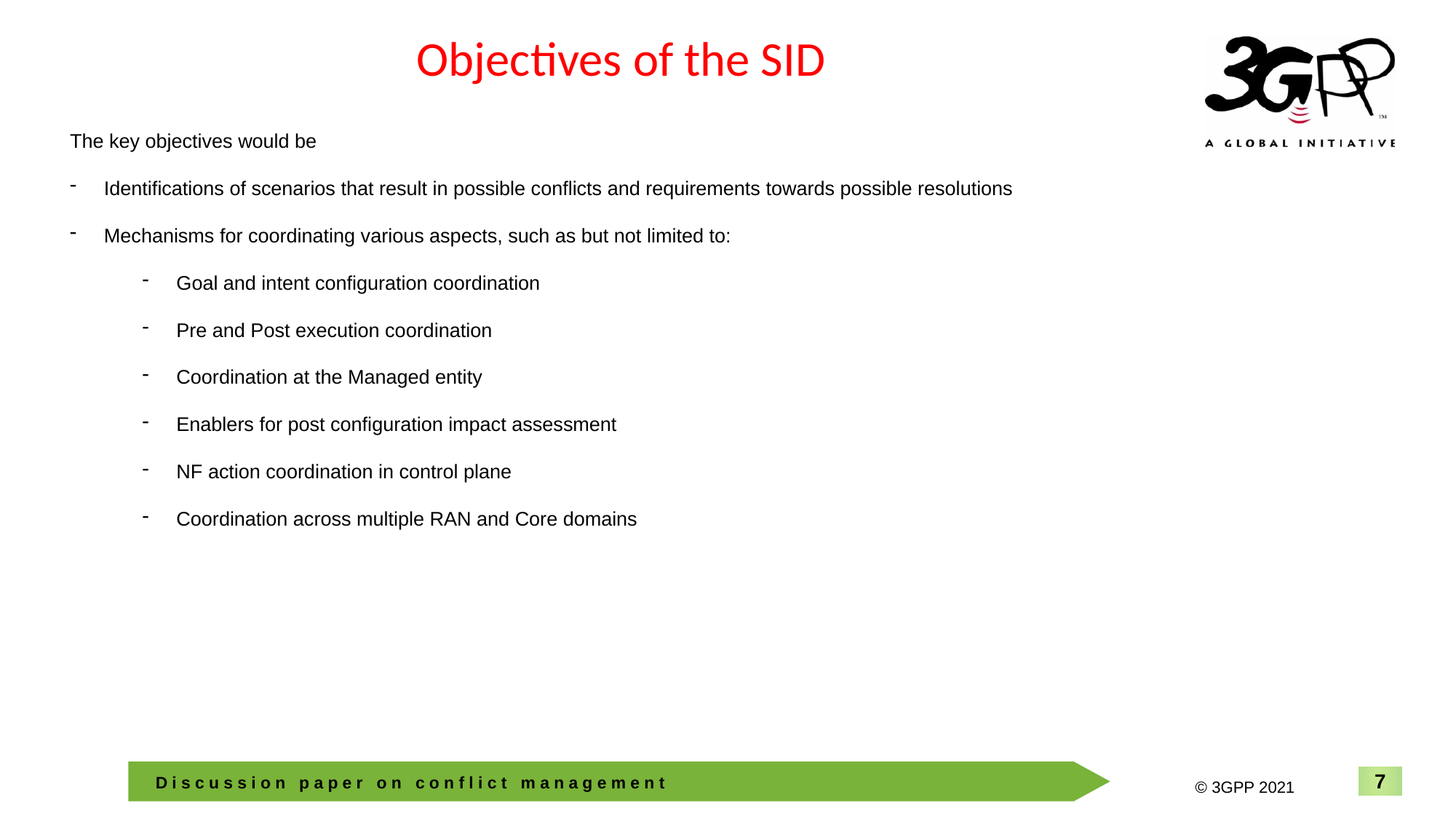

# Objectives of the SID
The key objectives would be

Identifications of scenarios that result in possible conflicts and requirements towards possible resolutions

Mechanisms for coordinating various aspects, such as but not limited to:

Goal and intent configuration coordination

Pre and Post execution coordination

Coordination at the Managed entity

Enablers for post configuration impact assessment

NF action coordination in control plane

Coordination across multiple RAN and Core domains